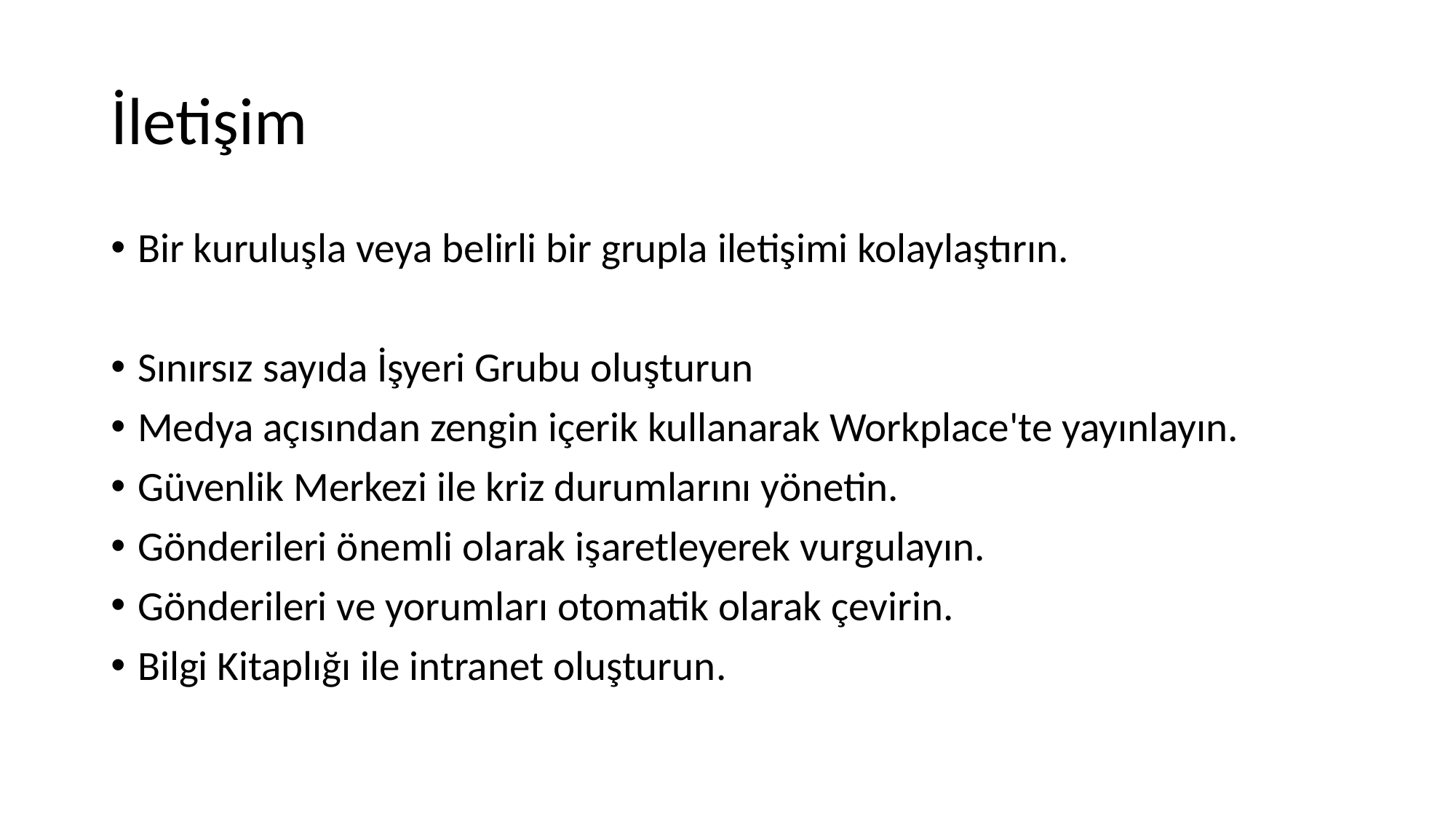

# İletişim
Bir kuruluşla veya belirli bir grupla iletişimi kolaylaştırın.

Sınırsız sayıda İşyeri Grubu oluşturun
Medya açısından zengin içerik kullanarak Workplace'te yayınlayın.
Güvenlik Merkezi ile kriz durumlarını yönetin.
Gönderileri önemli olarak işaretleyerek vurgulayın.
Gönderileri ve yorumları otomatik olarak çevirin.
Bilgi Kitaplığı ile intranet oluşturun.